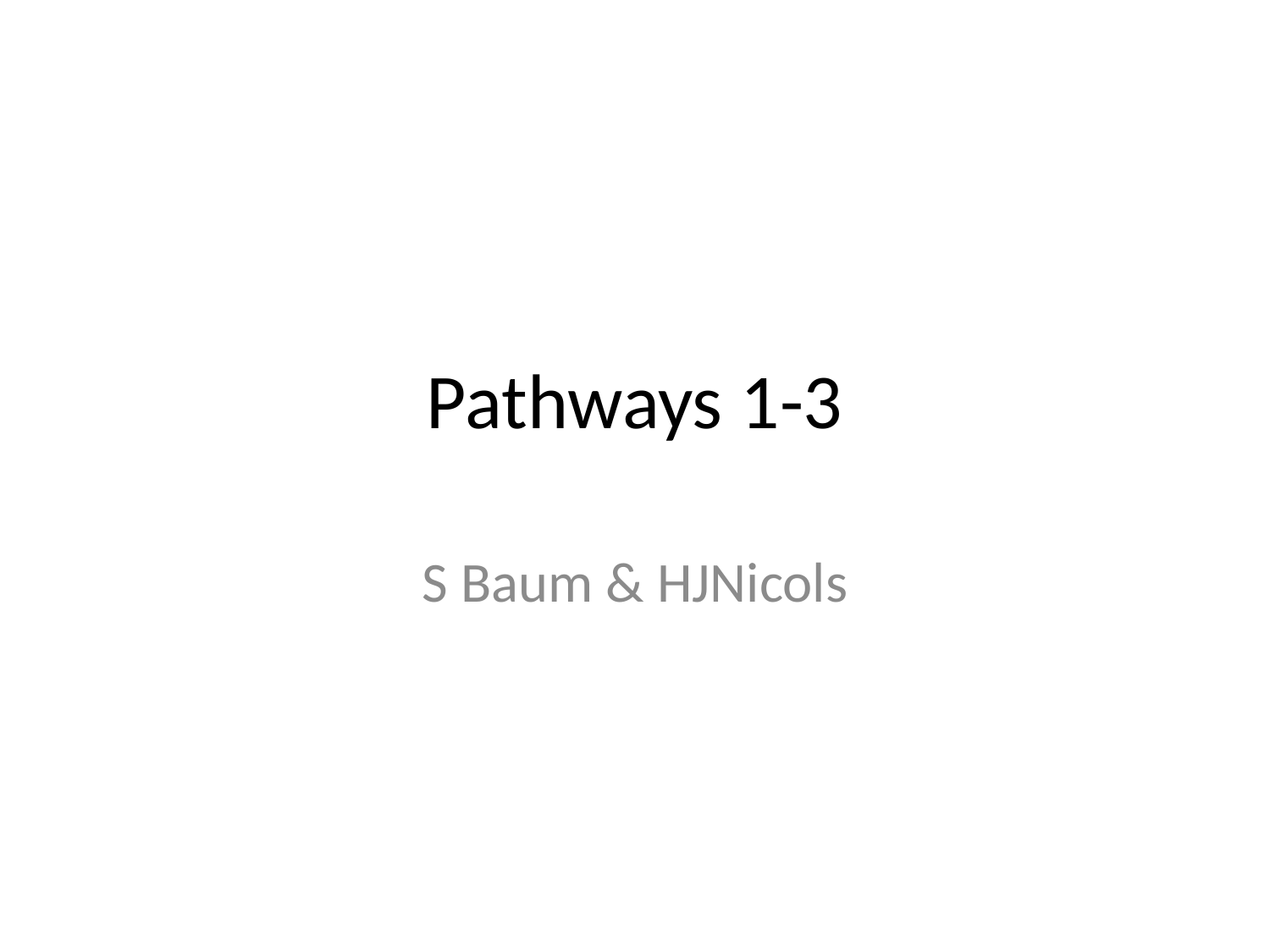

# Pathways 1-3
S Baum & HJNicols